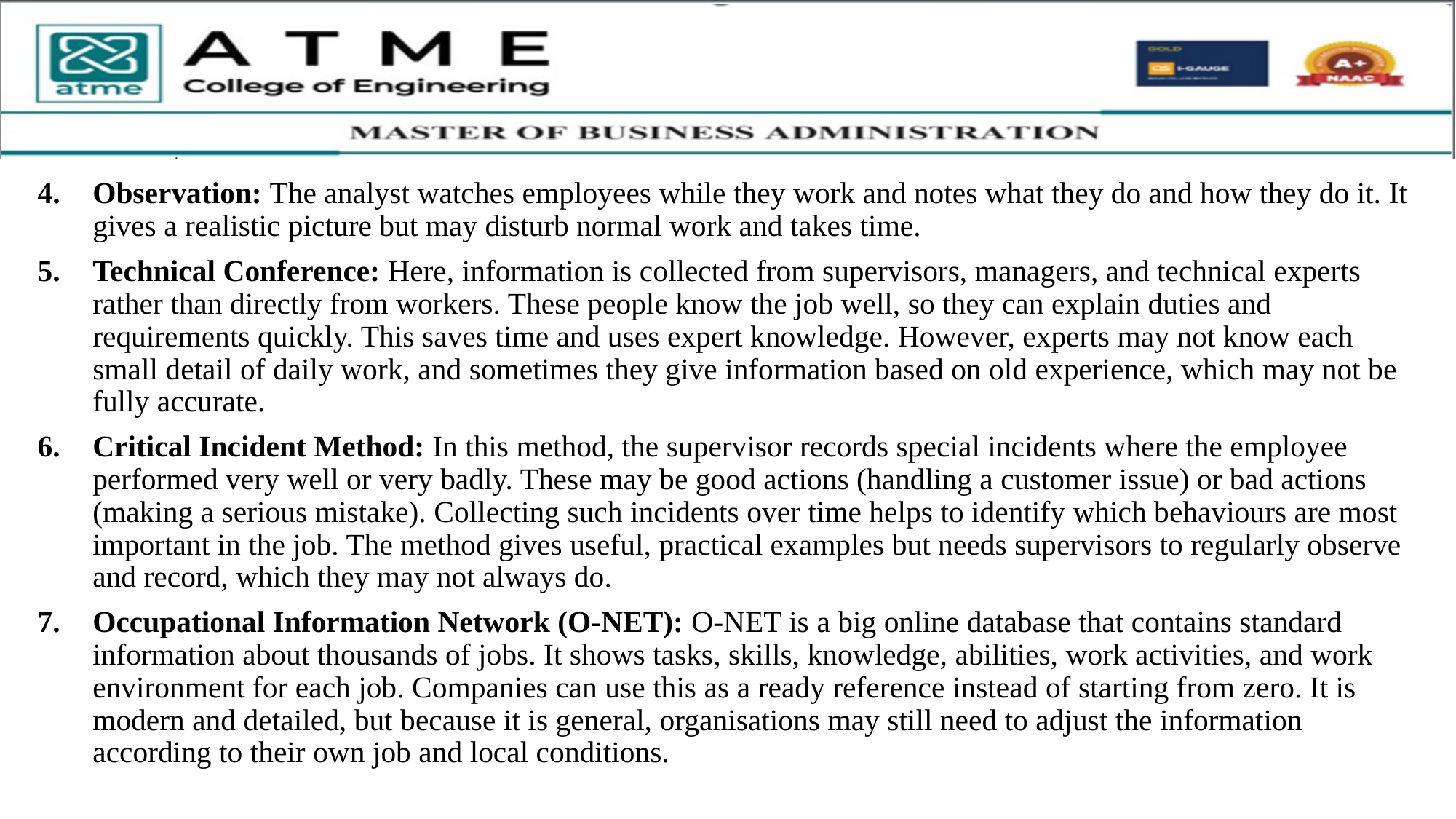

Observation: The analyst watches employees while they work and notes what they do and how they do it. It gives a realistic picture but may disturb normal work and takes time.
Technical Conference: Here, information is collected from supervisors, managers, and technical experts rather than directly from workers. These people know the job well, so they can explain duties and requirements quickly. This saves time and uses expert knowledge. However, experts may not know each small detail of daily work, and sometimes they give information based on old experience, which may not be fully accurate.
Critical Incident Method: In this method, the supervisor records special incidents where the employee performed very well or very badly. These may be good actions (handling a customer issue) or bad actions (making a serious mistake). Collecting such incidents over time helps to identify which behaviours are most important in the job. The method gives useful, practical examples but needs supervisors to regularly observe and record, which they may not always do.
Occupational Information Network (O-NET): O-NET is a big online database that contains standard information about thousands of jobs. It shows tasks, skills, knowledge, abilities, work activities, and work environment for each job. Companies can use this as a ready reference instead of starting from zero. It is modern and detailed, but because it is general, organisations may still need to adjust the information according to their own job and local conditions.